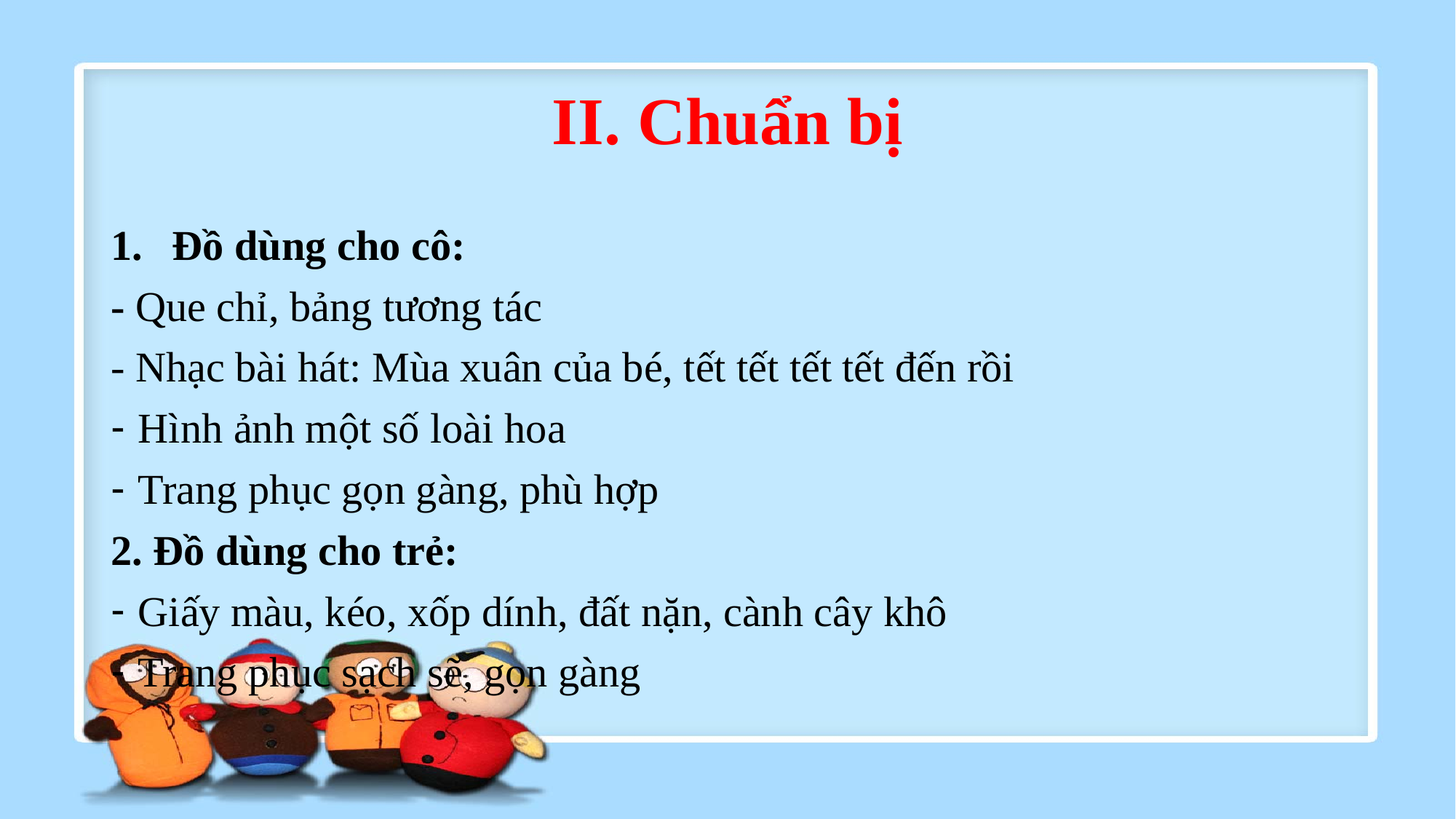

# II. Chuẩn bị
Đồ dùng cho cô:
- Que chỉ, bảng tương tác
- Nhạc bài hát: Mùa xuân của bé, tết tết tết tết đến rồi
Hình ảnh một số loài hoa
Trang phục gọn gàng, phù hợp
2. Đồ dùng cho trẻ:
Giấy màu, kéo, xốp dính, đất nặn, cành cây khô
Trang phục sạch sẽ, gọn gàng